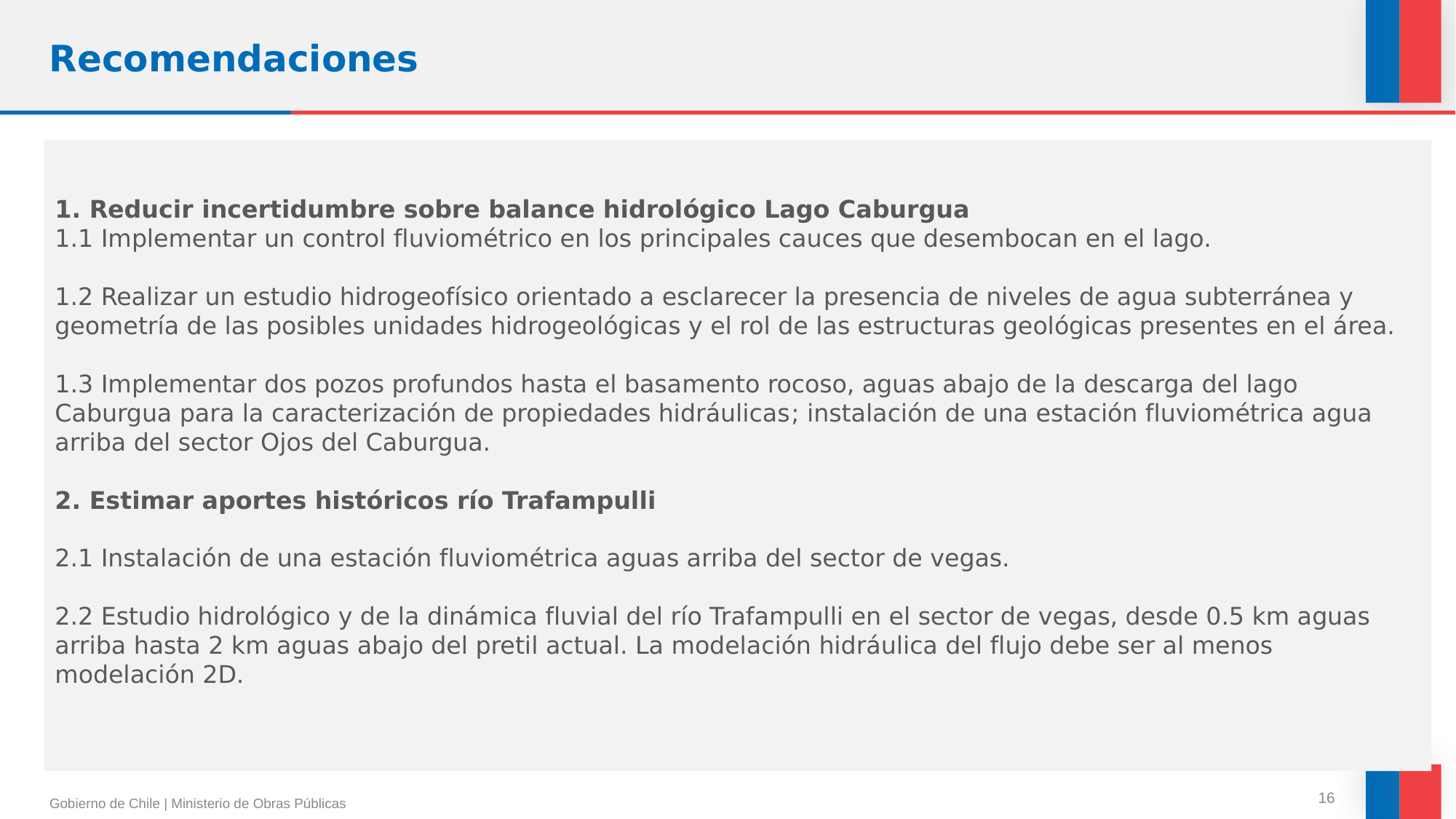

# Recomendaciones
1. Reducir incertidumbre sobre balance hidrológico Lago Caburgua
1.1 Implementar un control fluviométrico en los principales cauces que desembocan en el lago.

1.2 Realizar un estudio hidrogeofísico orientado a esclarecer la presencia de niveles de agua subterránea y geometría de las posibles unidades hidrogeológicas y el rol de las estructuras geológicas presentes en el área.

1.3 Implementar dos pozos profundos hasta el basamento rocoso, aguas abajo de la descarga del lago Caburgua para la caracterización de propiedades hidráulicas; instalación de una estación fluviométrica agua arriba del sector Ojos del Caburgua.

2. Estimar aportes históricos río Trafampulli

2.1 Instalación de una estación fluviométrica aguas arriba del sector de vegas.

2.2 Estudio hidrológico y de la dinámica fluvial del río Trafampulli en el sector de vegas, desde 0.5 km aguas arriba hasta 2 km aguas abajo del pretil actual. La modelación hidráulica del flujo debe ser al menos modelación 2D.

16